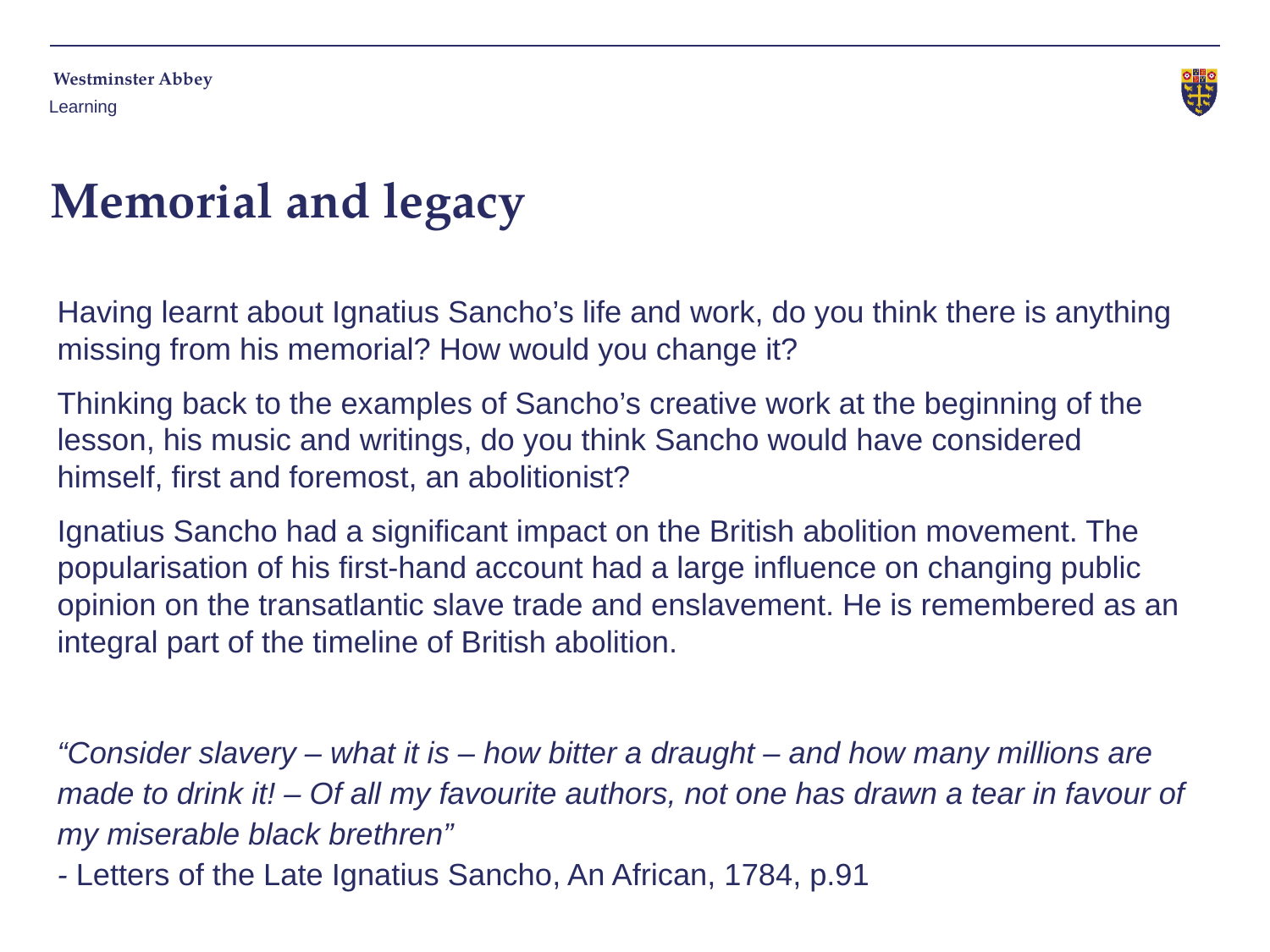

Learning
# Memorial and legacy
Having learnt about Ignatius Sancho’s life and work, do you think there is anything missing from his memorial? How would you change it?
Thinking back to the examples of Sancho’s creative work at the beginning of the lesson, his music and writings, do you think Sancho would have considered himself, first and foremost, an abolitionist?
Ignatius Sancho had a significant impact on the British abolition movement. The popularisation of his first-hand account had a large influence on changing public opinion on the transatlantic slave trade and enslavement. He is remembered as an integral part of the timeline of British abolition.

“Consider slavery – what it is – how bitter a draught – and how many millions are made to drink it! – Of all my favourite authors, not one has drawn a tear in favour of my miserable black brethren”
- Letters of the Late Ignatius Sancho, An African, 1784, p.91